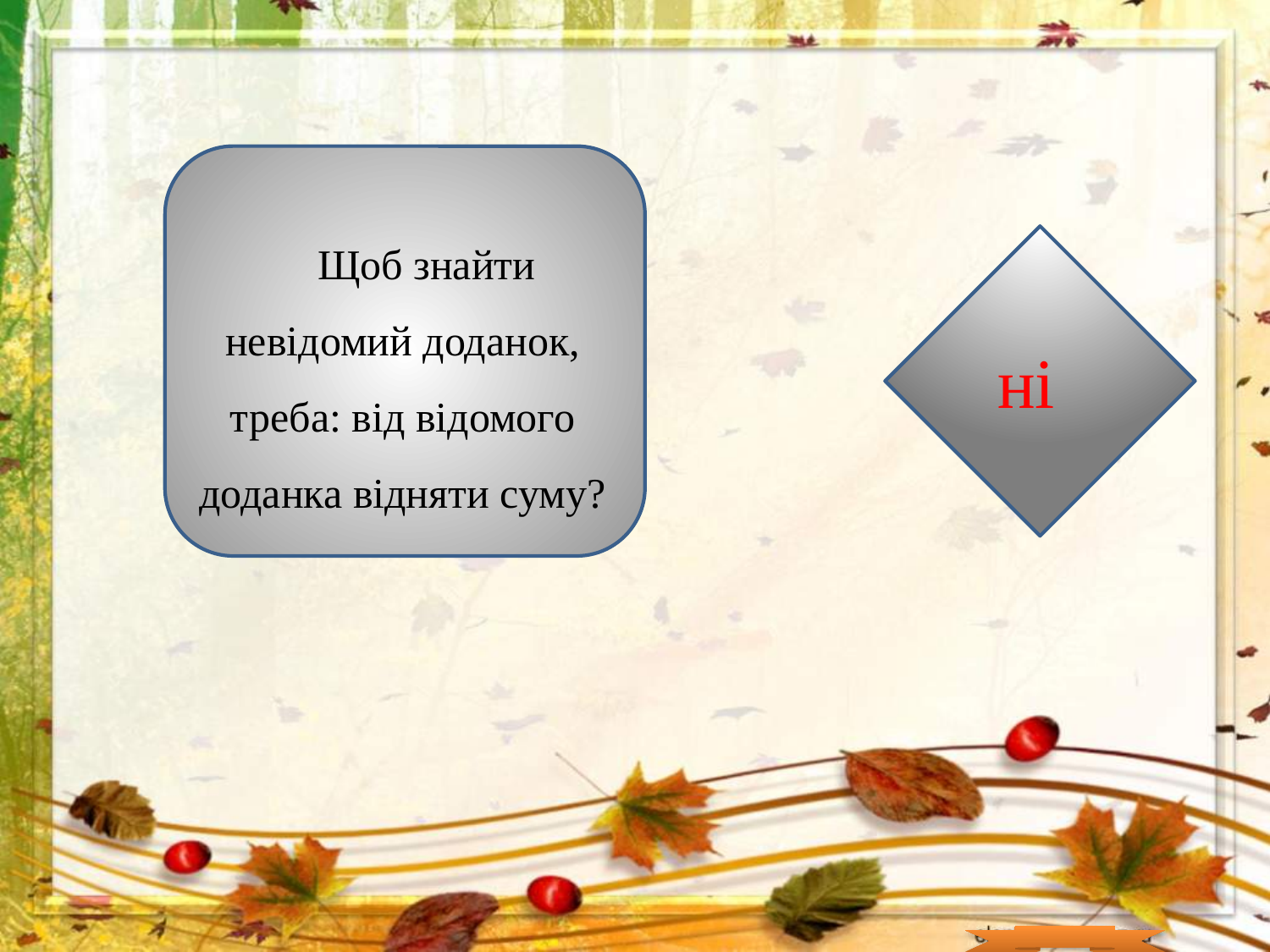

Щоб знайти невідомий доданок, треба: від відомого доданка відняти суму?

ні